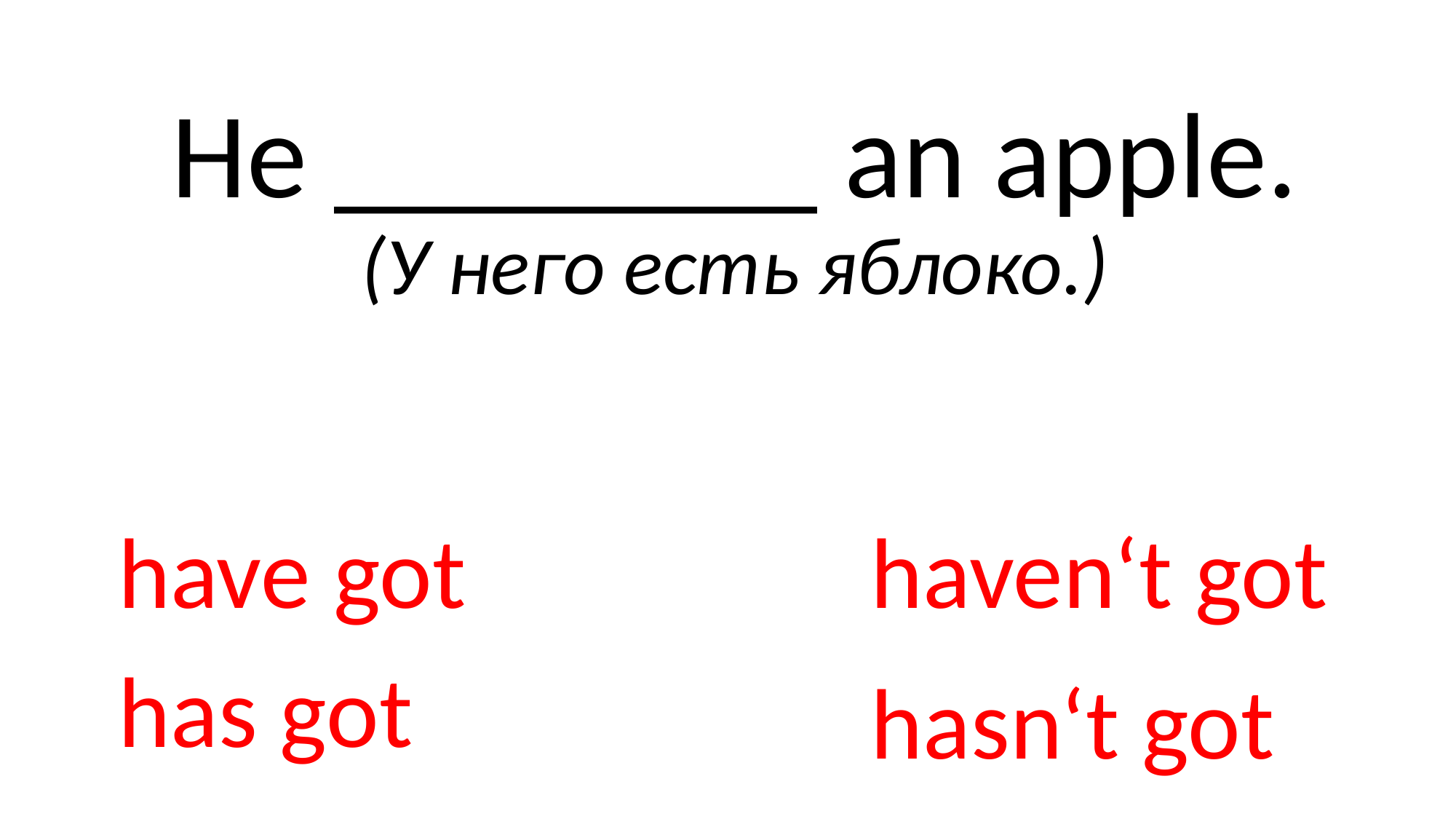

# He ________ an apple. (У него есть яблоко.)
have got
haven‘t got
has got
hasn‘t got